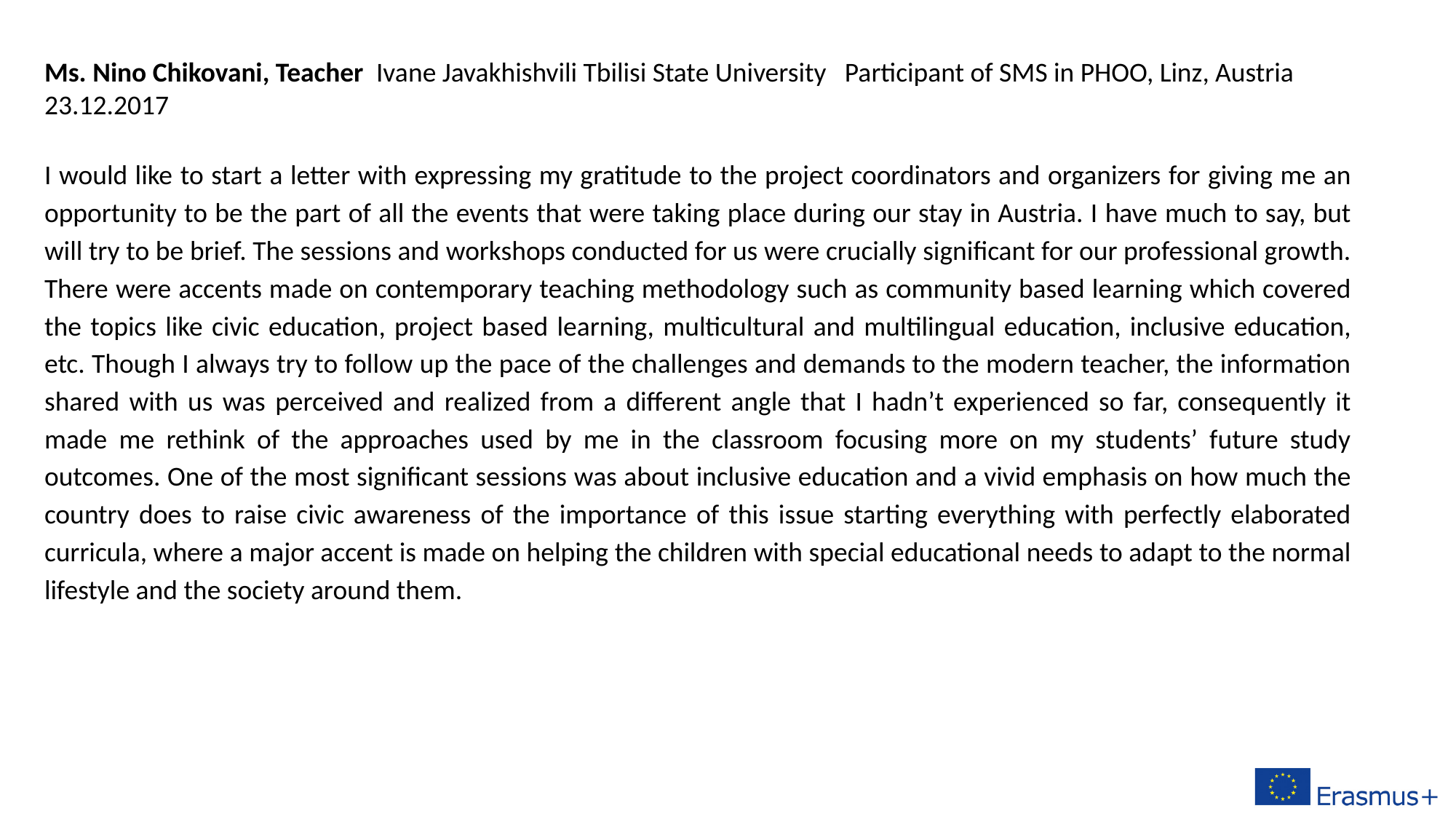

Ms. Nino Chikovani, Teacher  Ivane Javakhishvili Tbilisi State University   Participant of SMS in PHOO, Linz, Austria
23.12.2017

I would like to start a letter with expressing my gratitude to the project coordinators and organizers for giving me an opportunity to be the part of all the events that were taking place during our stay in Austria. I have much to say, but will try to be brief. The sessions and workshops conducted for us were crucially significant for our professional growth. There were accents made on contemporary teaching methodology such as community based learning which covered the topics like civic education, project based learning, multicultural and multilingual education, inclusive education, etc. Though I always try to follow up the pace of the challenges and demands to the modern teacher, the information shared with us was perceived and realized from a different angle that I hadn’t experienced so far, consequently it made me rethink of the approaches used by me in the classroom focusing more on my students’ future study outcomes. One of the most significant sessions was about inclusive education and a vivid emphasis on how much the country does to raise civic awareness of the importance of this issue starting everything with perfectly elaborated curricula, where a major accent is made on helping the children with special educational needs to adapt to the normal lifestyle and the society around them.